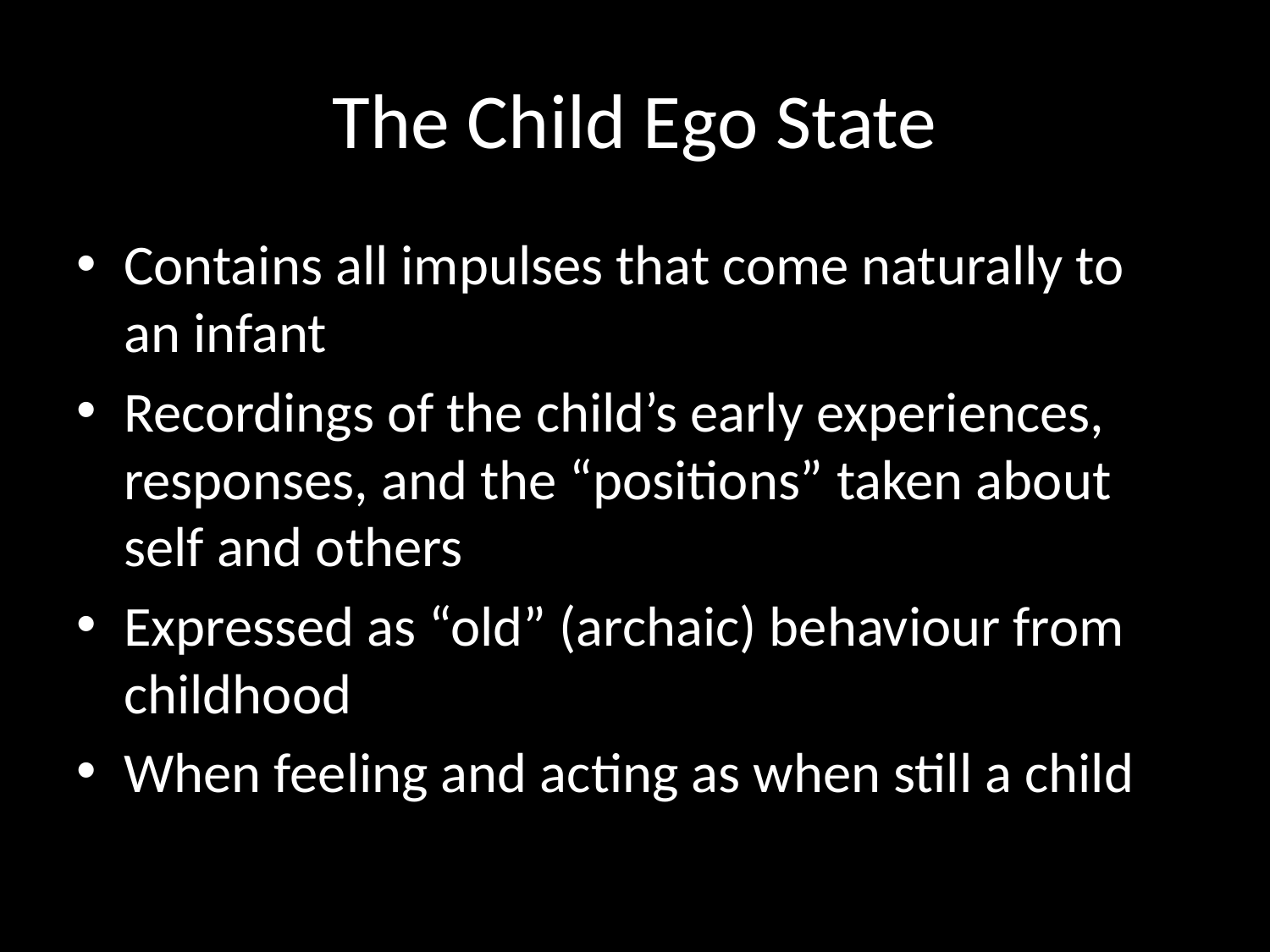

# The Child Ego State
Contains all impulses that come naturally to an infant
Recordings of the child’s early experiences, responses, and the “positions” taken about self and others
Expressed as “old” (archaic) behaviour from childhood
When feeling and acting as when still a child